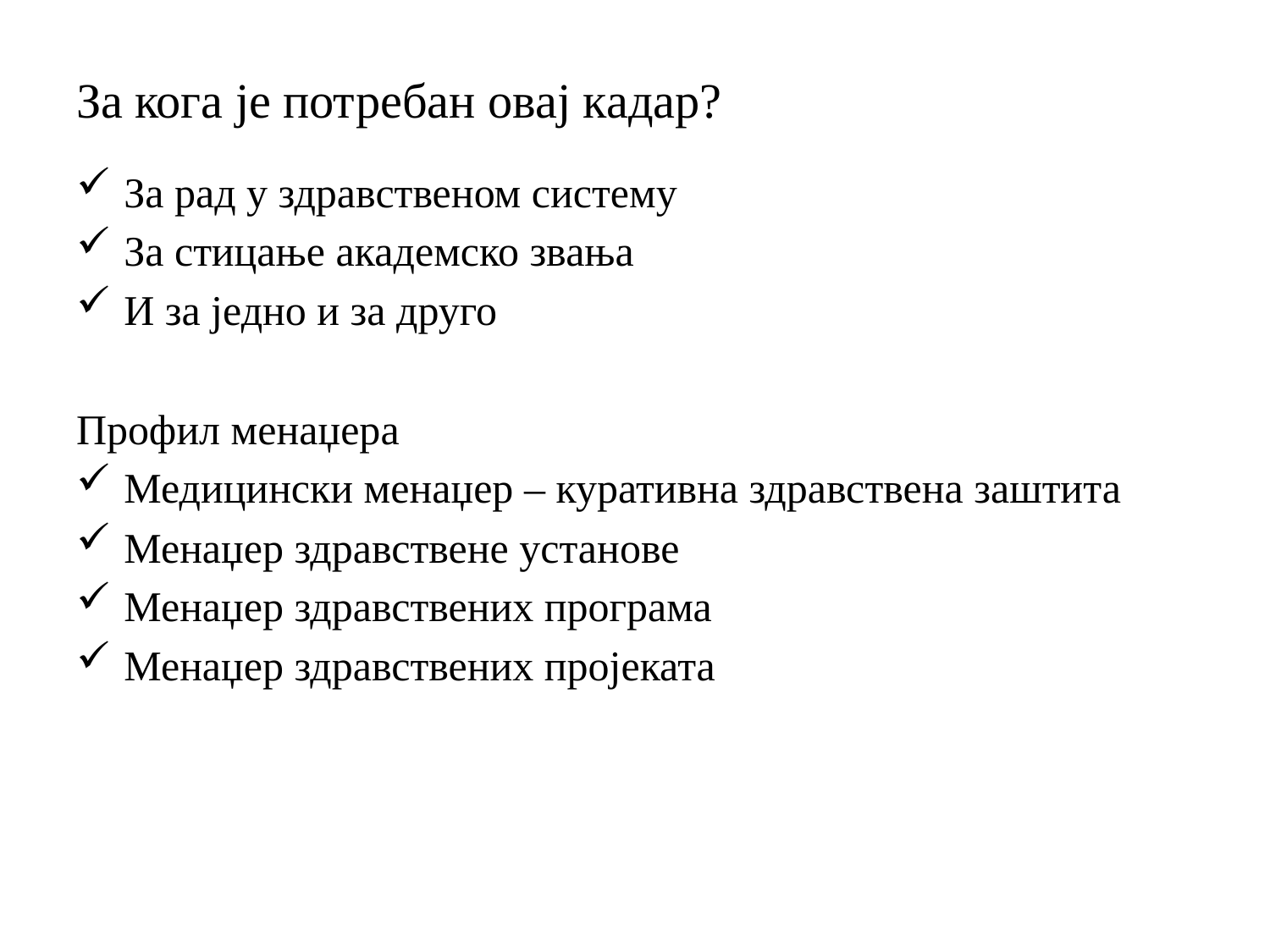

# За кога је потребан овај кадар?
За рад у здравственом систему
За стицање академско звања
И за једно и за друго

Профил менаџера
Медицински менаџер – куративна здравствена заштита
Менаџер здравствене установе
Менаџер здравствених програма
Менаџер здравствених пројеката